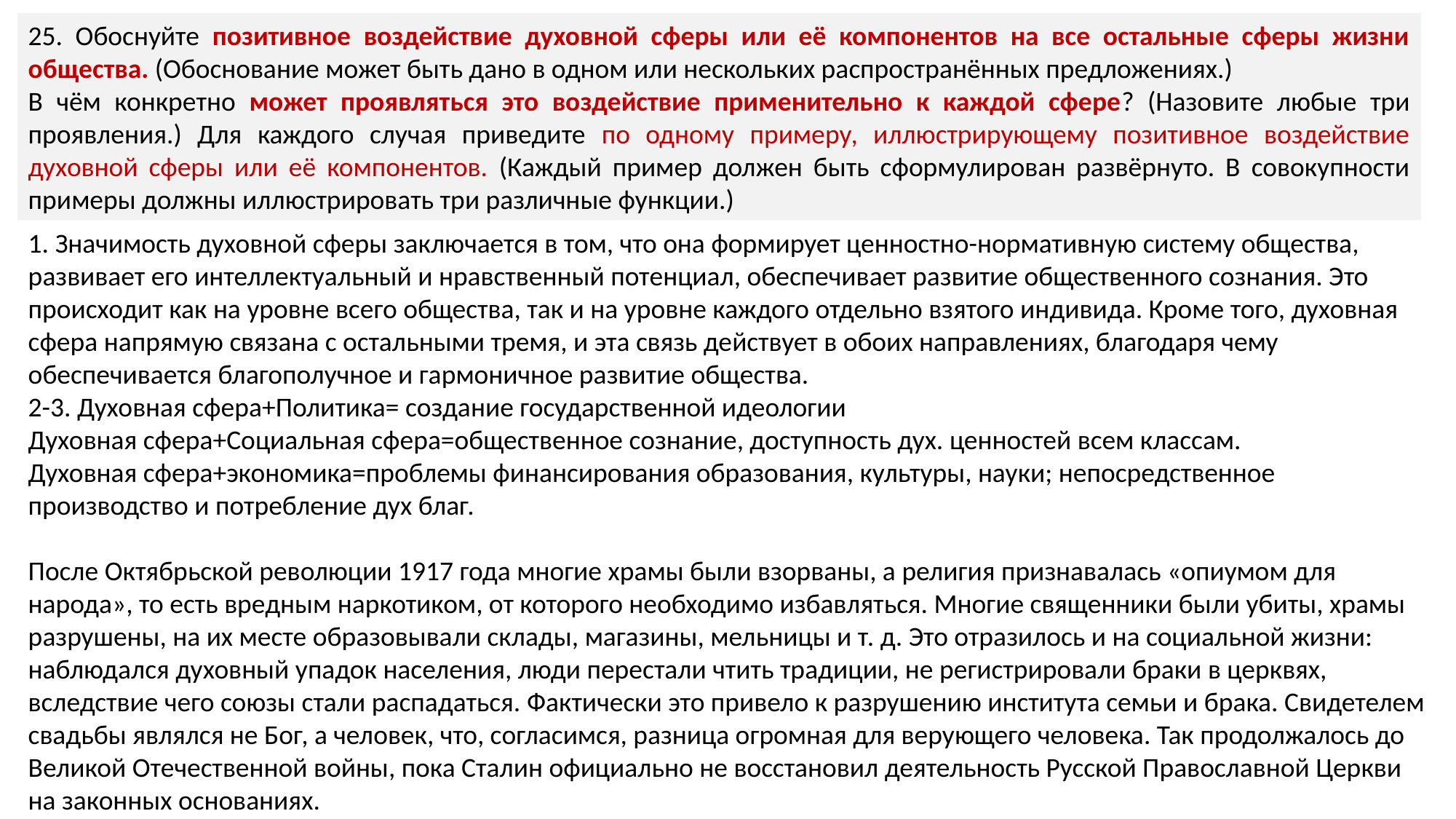

25. Обоснуйте позитивное воздействие духовной сферы или её компонентов на все остальные сферы жизни общества. (Обоснование может быть дано в одном или нескольких распространённых предложениях.)
В чём конкретно может проявляться это воздействие применительно к каждой сфере? (Назовите любые три проявления.) Для каждого случая приведите по одному примеру, иллюстрирующему позитивное воздействие духовной сферы или её компонентов. (Каждый пример должен быть сформулирован развёрнуто. В совокупности примеры должны иллюстрировать три различные функции.)
1. Значимость духовной сферы заключается в том, что она формирует ценностно-нормативную систему общества, развивает его интеллектуальный и нравственный потенциал, обеспечивает развитие общественного сознания. Это происходит как на уровне всего общества, так и на уровне каждого отдельно взятого индивида. Кроме того, духовная сфера напрямую связана с остальными тремя, и эта связь действует в обоих направлениях, благодаря чему обеспечивается благополучное и гармоничное развитие общества.
2-3. Духовная сфера+Политика= создание государственной идеологии
Духовная сфера+Социальная сфера=общественное сознание, доступность дух. ценностей всем классам.
Духовная сфера+экономика=проблемы финансирования образования, культуры, науки; непосредственное производство и потребление дух благ.

После Октябрьской революции 1917 года многие храмы были взорваны, а религия признавалась «опиумом для народа», то есть вредным наркотиком, от которого необходимо избавляться. Многие священники были убиты, храмы разрушены, на их месте образовывали склады, магазины, мельницы и т. д. Это отразилось и на социальной жизни: наблюдался духовный упадок населения, люди перестали чтить традиции, не регистрировали браки в церквях, вследствие чего союзы стали распадаться. Фактически это привело к разрушению института семьи и брака. Свидетелем свадьбы являлся не Бог, а человек, что, согласимся, разница огромная для верующего человека. Так продолжалось до Великой Отечественной войны, пока Сталин официально не восстановил деятельность Русской Православной Церкви на законных основаниях.